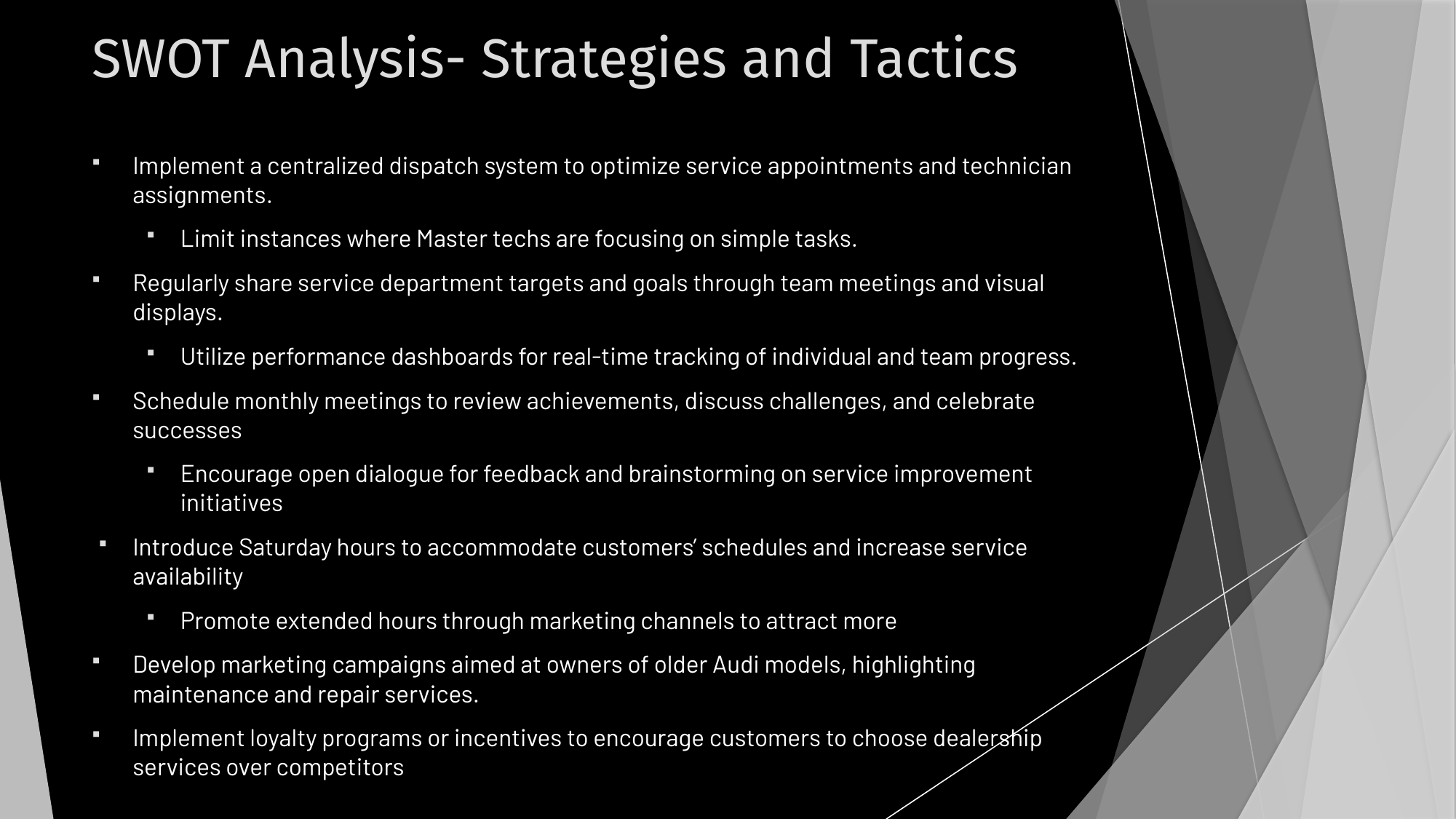

# SWOT Analysis- Strategies and Tactics
Implement a centralized dispatch system to optimize service appointments and technician assignments.
Limit instances where Master techs are focusing on simple tasks.
Regularly share service department targets and goals through team meetings and visual displays.
Utilize performance dashboards for real-time tracking of individual and team progress.
Schedule monthly meetings to review achievements, discuss challenges, and celebrate successes
Encourage open dialogue for feedback and brainstorming on service improvement initiatives
Introduce Saturday hours to accommodate customers’ schedules and increase service availability
Promote extended hours through marketing channels to attract more
Develop marketing campaigns aimed at owners of older Audi models, highlighting maintenance and repair services.
Implement loyalty programs or incentives to encourage customers to choose dealership services over competitors